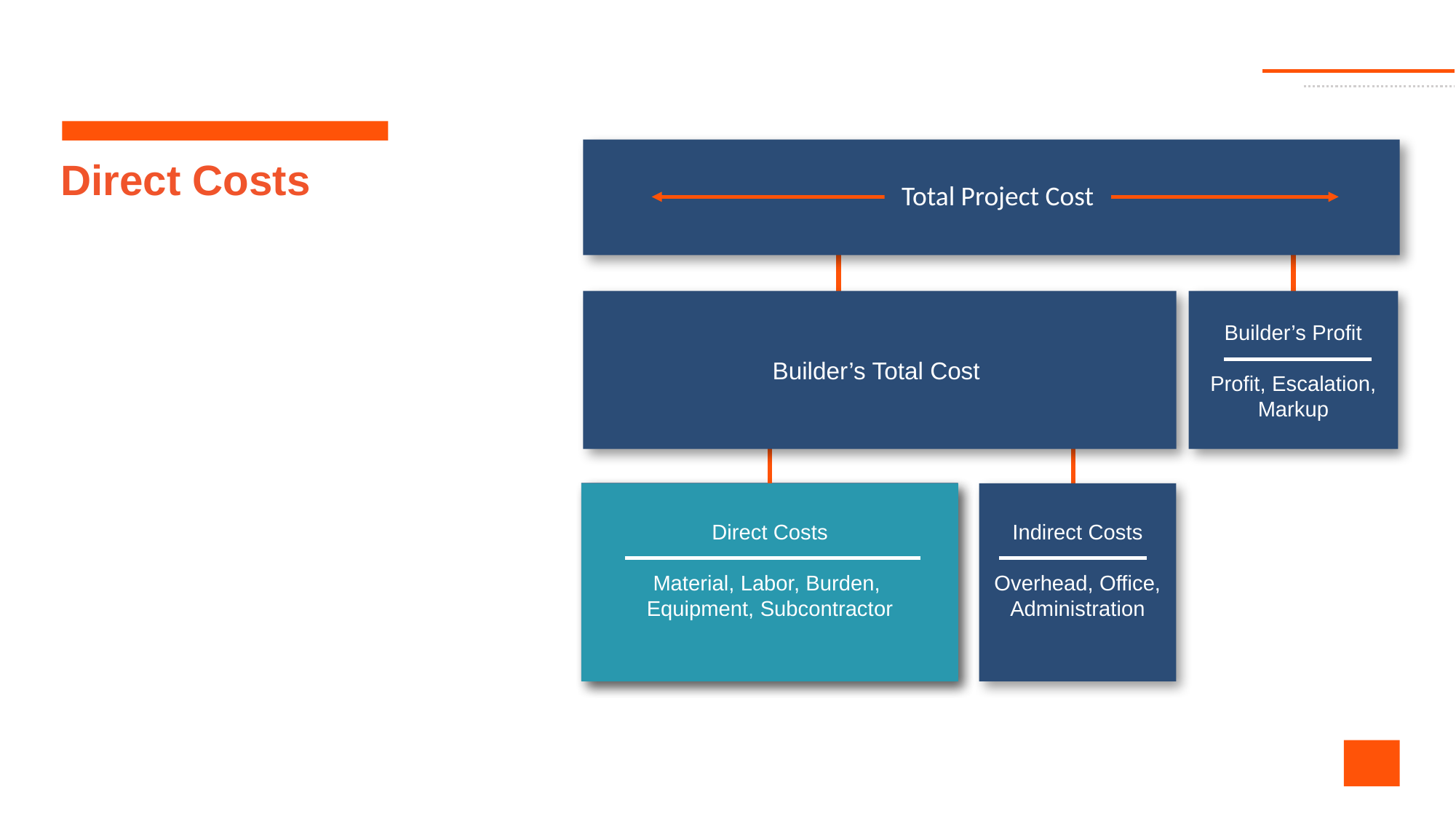

Total Project Cost
# Direct Costs
Total Project Cost
Builder’s Total Cost
Builder’s Profit

Profit, Escalation, Markup
Direct Costs

Material, Labor, Burden, Equipment, Subcontract Costs

Direct Costs

Material, Labor, Burden,
Equipment, Subcontractor

Indirect Costs

Overhead, Office, Administration